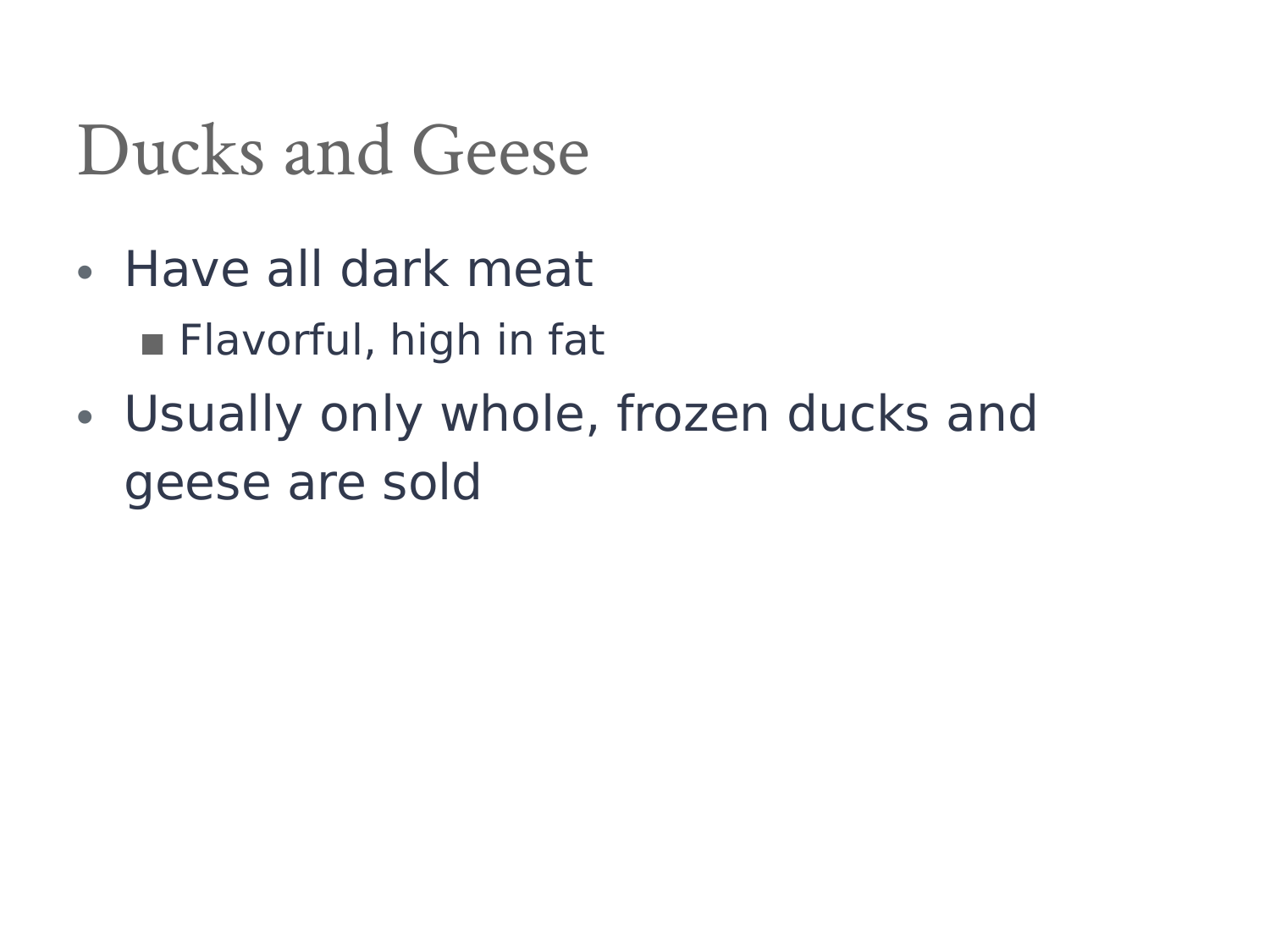

# Ducks and Geese
Have all dark meat
Flavorful, high in fat
Usually only whole, frozen ducks and geese are sold